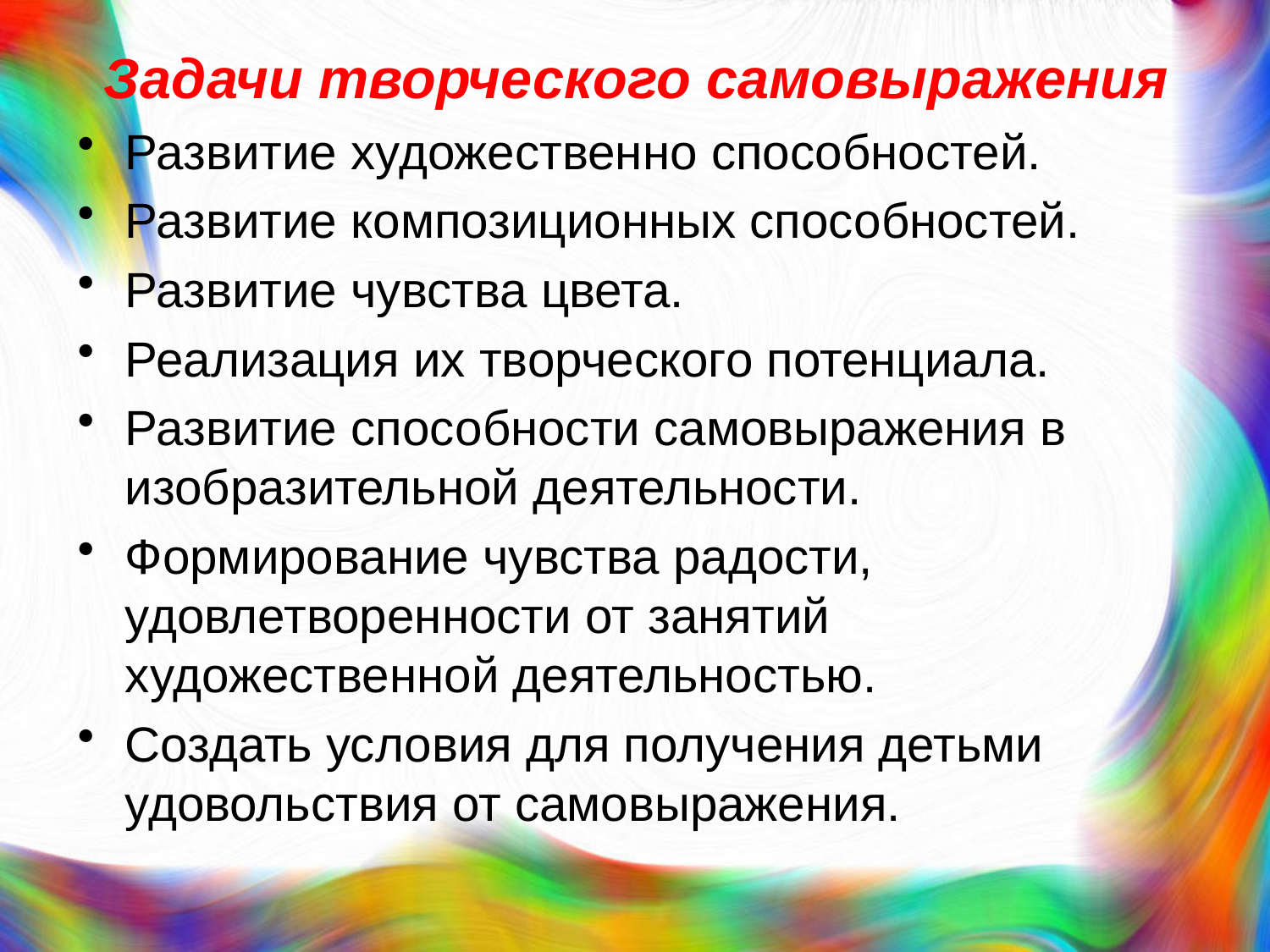

Задачи творческого самовыражения
Развитие художественно способностей.
Развитие композиционных способностей.
Развитие чувства цвета.
Реализация их творческого потенциала.
Развитие способности самовыражения в изобразительной деятельности.
Формирование чувства радости, удовлетворенности от занятий художественной деятельностью.
Создать условия для получения детьми удовольствия от самовыражения.